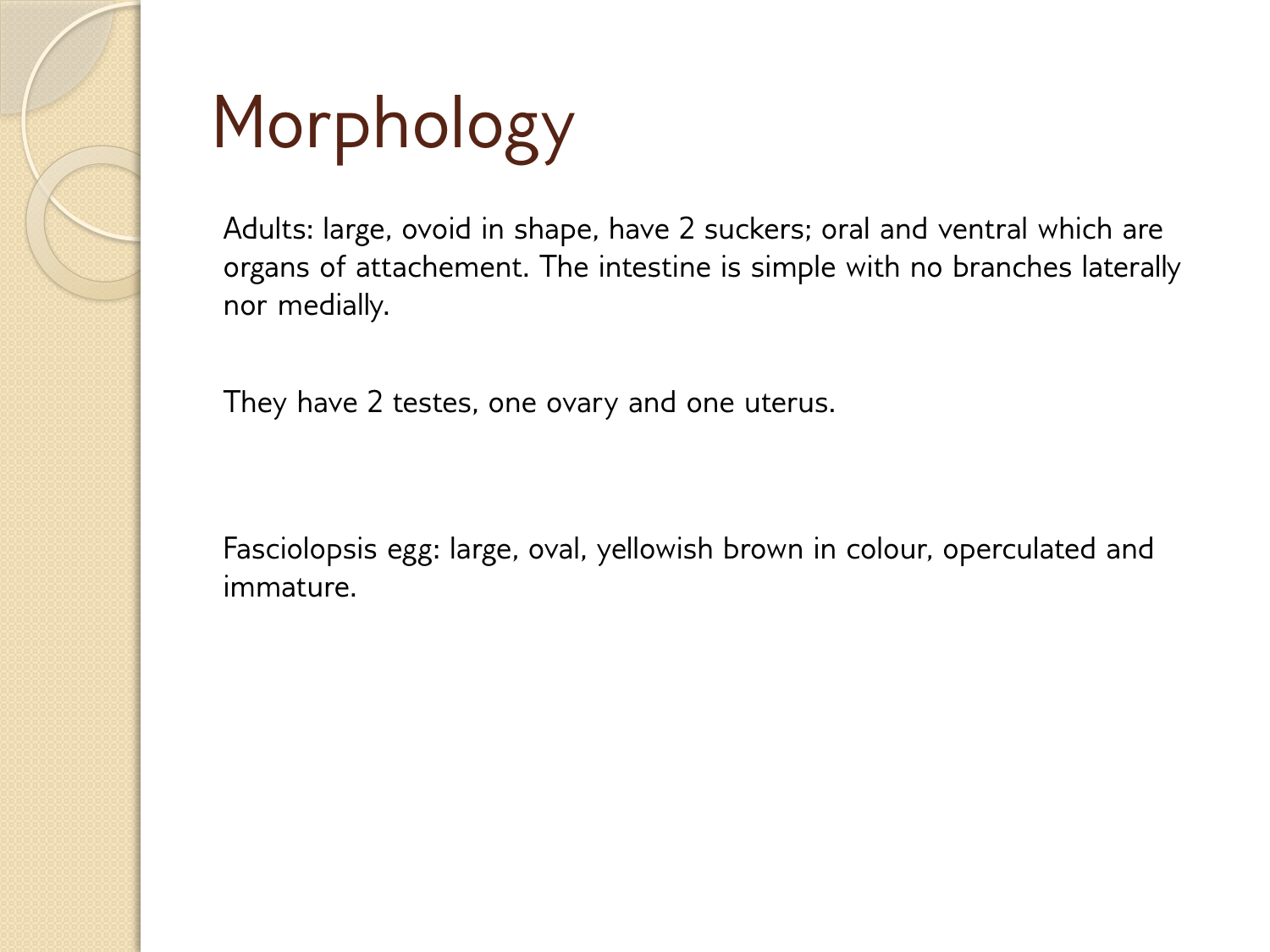

# Morphology
Adults: large, ovoid in shape, have 2 suckers; oral and ventral which are organs of attachement. The intestine is simple with no branches laterally nor medially.

They have 2 testes, one ovary and one uterus.

Fasciolopsis egg: large, oval, yellowish brown in colour, operculated and immature.